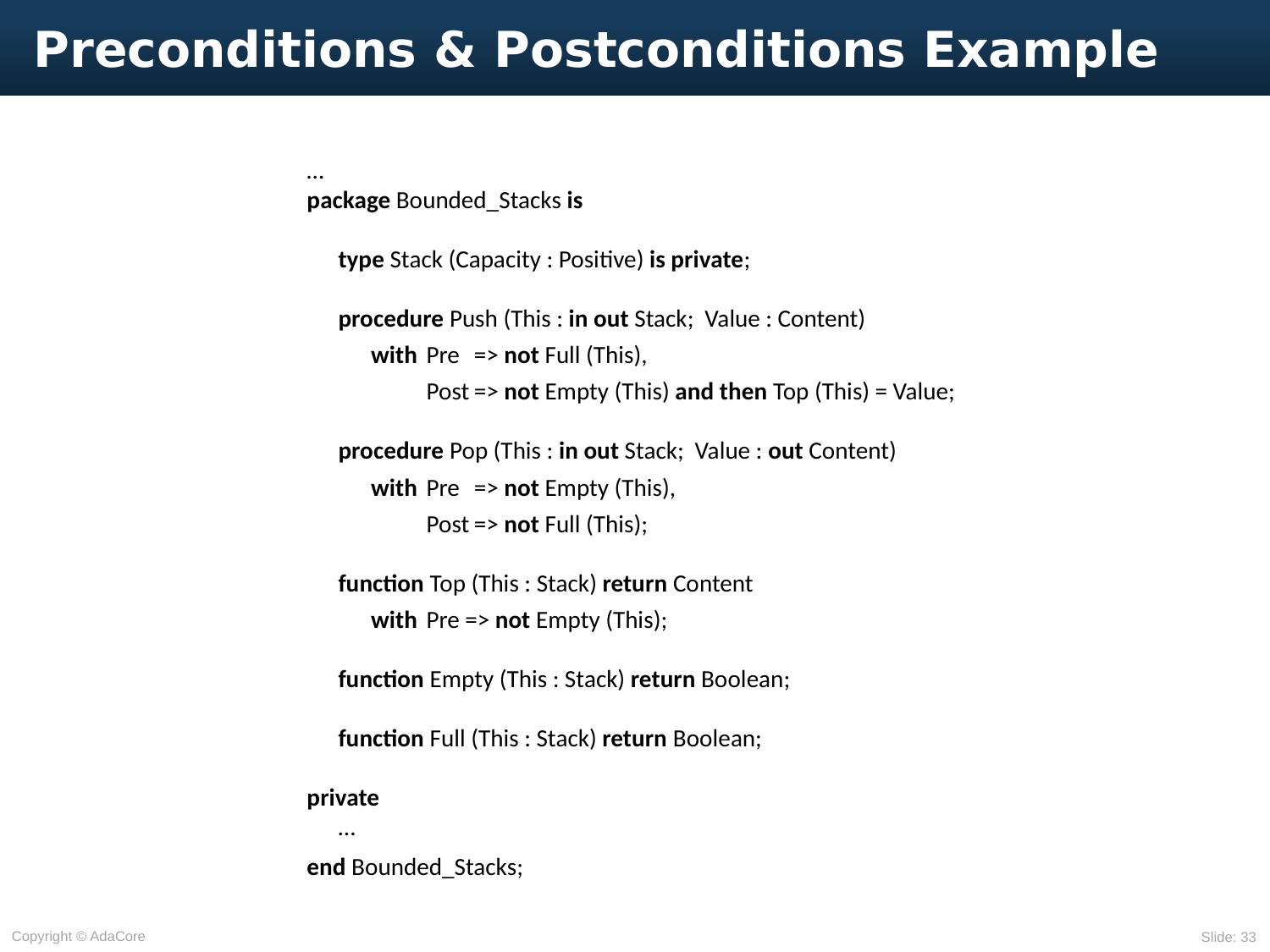

# Preconditions & Postconditions Example
…
package Bounded_Stacks is

	type Stack (Capacity : Positive) is private;

	procedure Push (This : in out Stack;  Value : Content)
		with	Pre  	=> not Full (This),
			Post	=> not Empty (This) and then Top (This) = Value;

	procedure Pop (This : in out Stack;  Value : out Content)
		with	Pre	=> not Empty (This),
			Post	=> not Full (This);

	function Top (This : Stack) return Content
		with	Pre => not Empty (This);

	function Empty (This : Stack) return Boolean;

	function Full (This : Stack) return Boolean;

private
	…
end Bounded_Stacks;